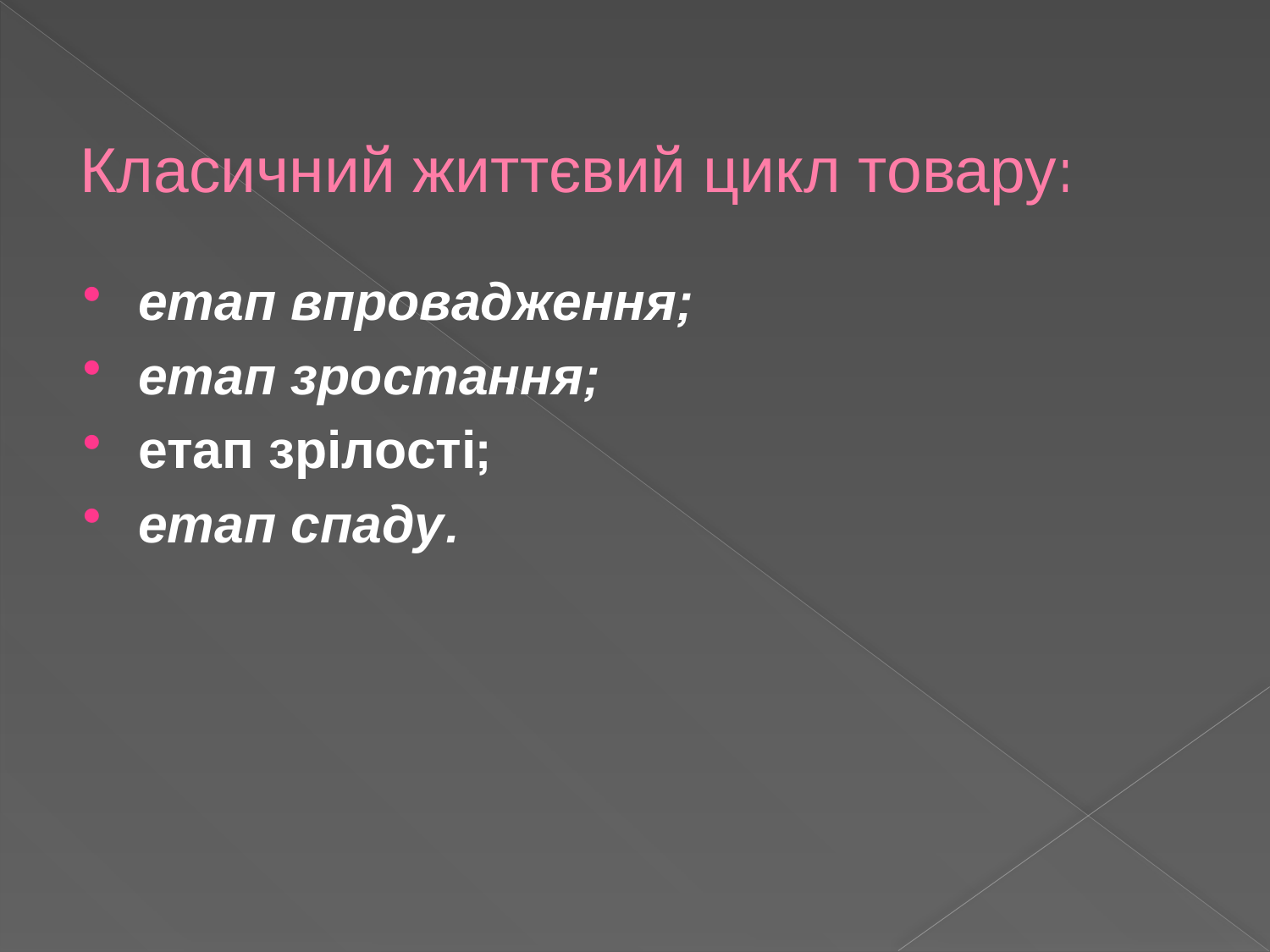

# Класичний життєвий цикл товару:
етап впровадження;
етап зростання;
етап зрілості;
етап спаду.